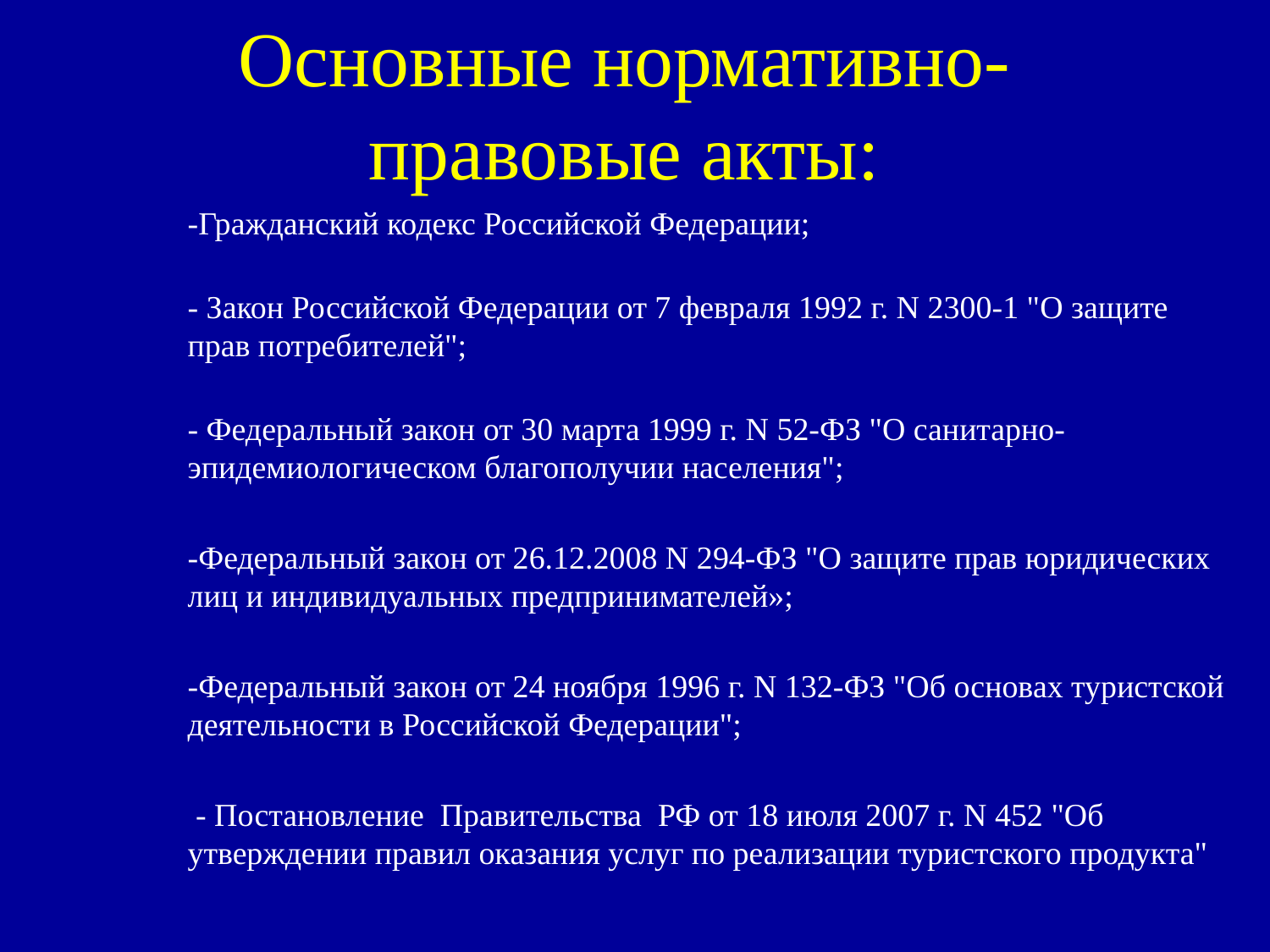

# Основные нормативно-правовые акты:
-Гражданский кодекс Российской Федерации;
- Закон Российской Федерации от 7 февраля 1992 г. N 2300-1 "О защите прав потребителей";
- Федеральный закон от 30 марта 1999 г. N 52-ФЗ "О санитарно-эпидемиологическом благополучии населения";

-Федеральный закон от 26.12.2008 N 294-ФЗ "О защите прав юридических лиц и индивидуальных предпринимателей»;

-Федеральный закон от 24 ноября 1996 г. N 132-ФЗ "Об основах туристской деятельности в Российской Федерации";

 - Постановление  Правительства  РФ от 18 июля 2007 г. N 452 "Об утверждении правил оказания услуг по реализации туристского продукта"